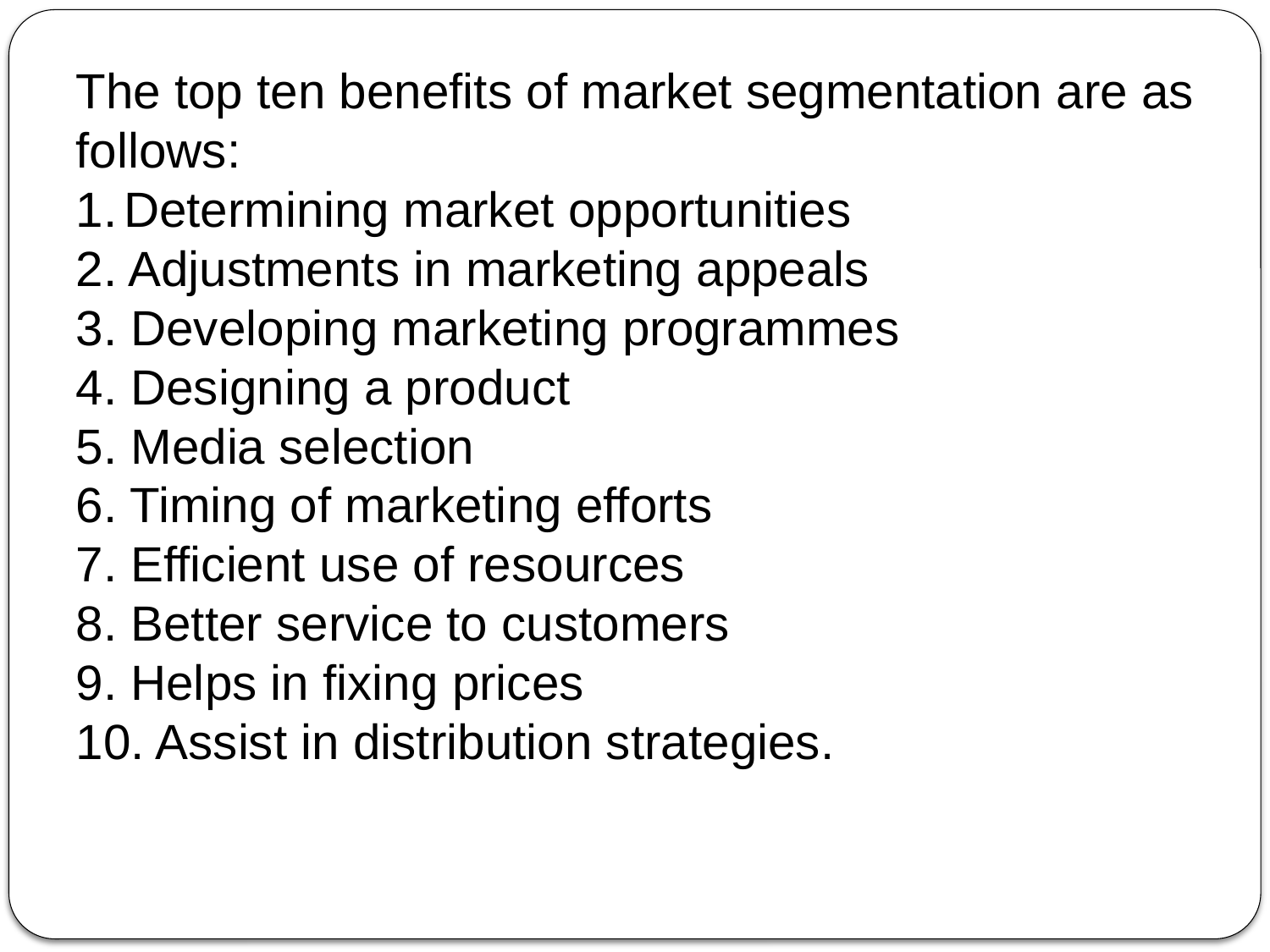

The top ten benefits of market segmentation are as follows:
Determining market opportunities
2. Adjustments in marketing appeals
3. Developing marketing programmes
4. Designing a product
5. Media selection
6. Timing of marketing efforts
7. Efficient use of resources
8. Better service to customers
9. Helps in fixing prices
10. Assist in distribution strategies.